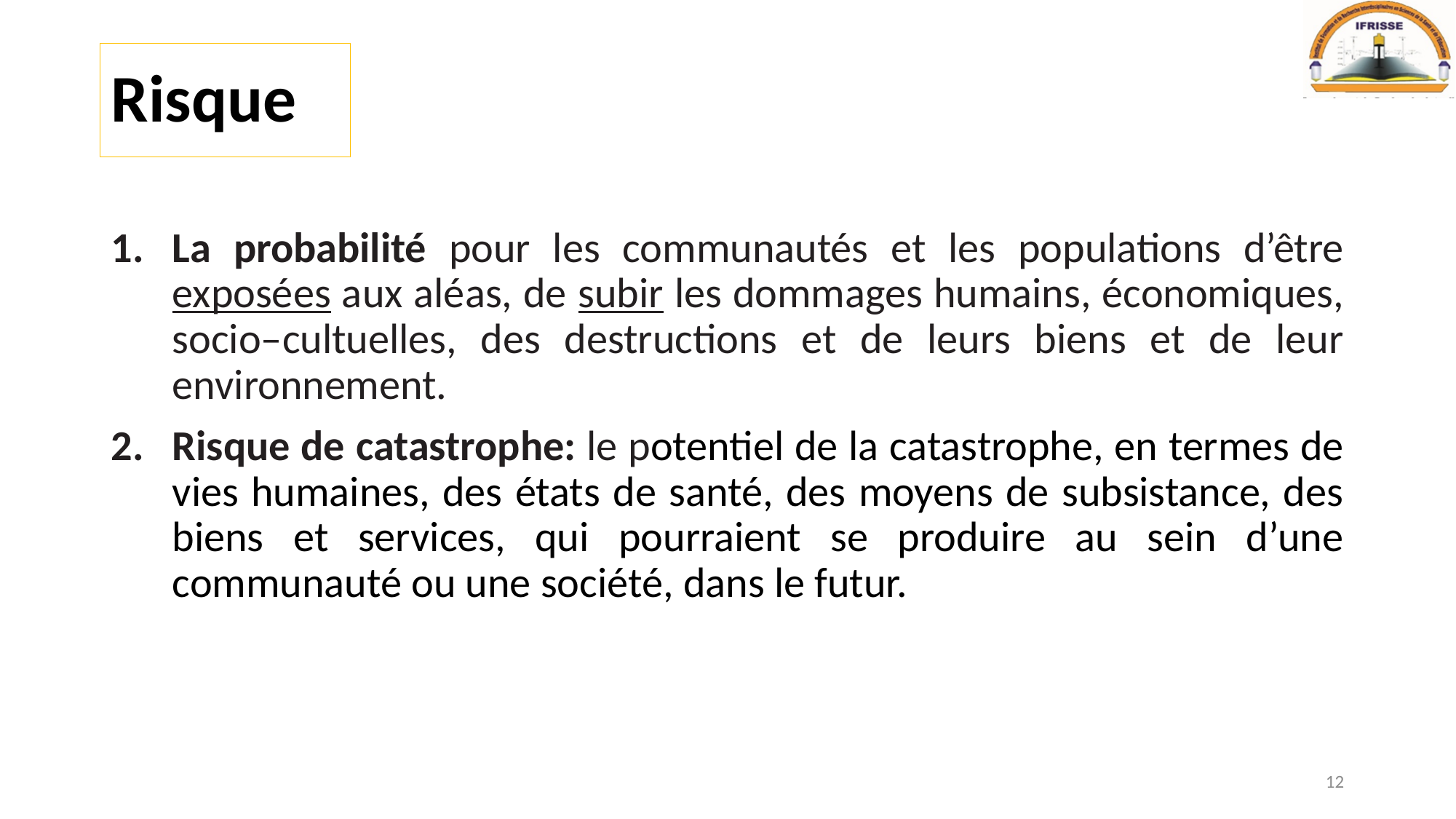

# Risque
La probabilité pour les communautés et les populations d’être exposées aux aléas, de subir les dommages humains, économiques, socio–cultuelles, des destructions et de leurs biens et de leur environnement.
Risque de catastrophe: le potentiel de la catastrophe, en termes de vies humaines, des états de santé, des moyens de subsistance, des biens et services, qui pourraient se produire au sein d’une communauté ou une société, dans le futur.

12